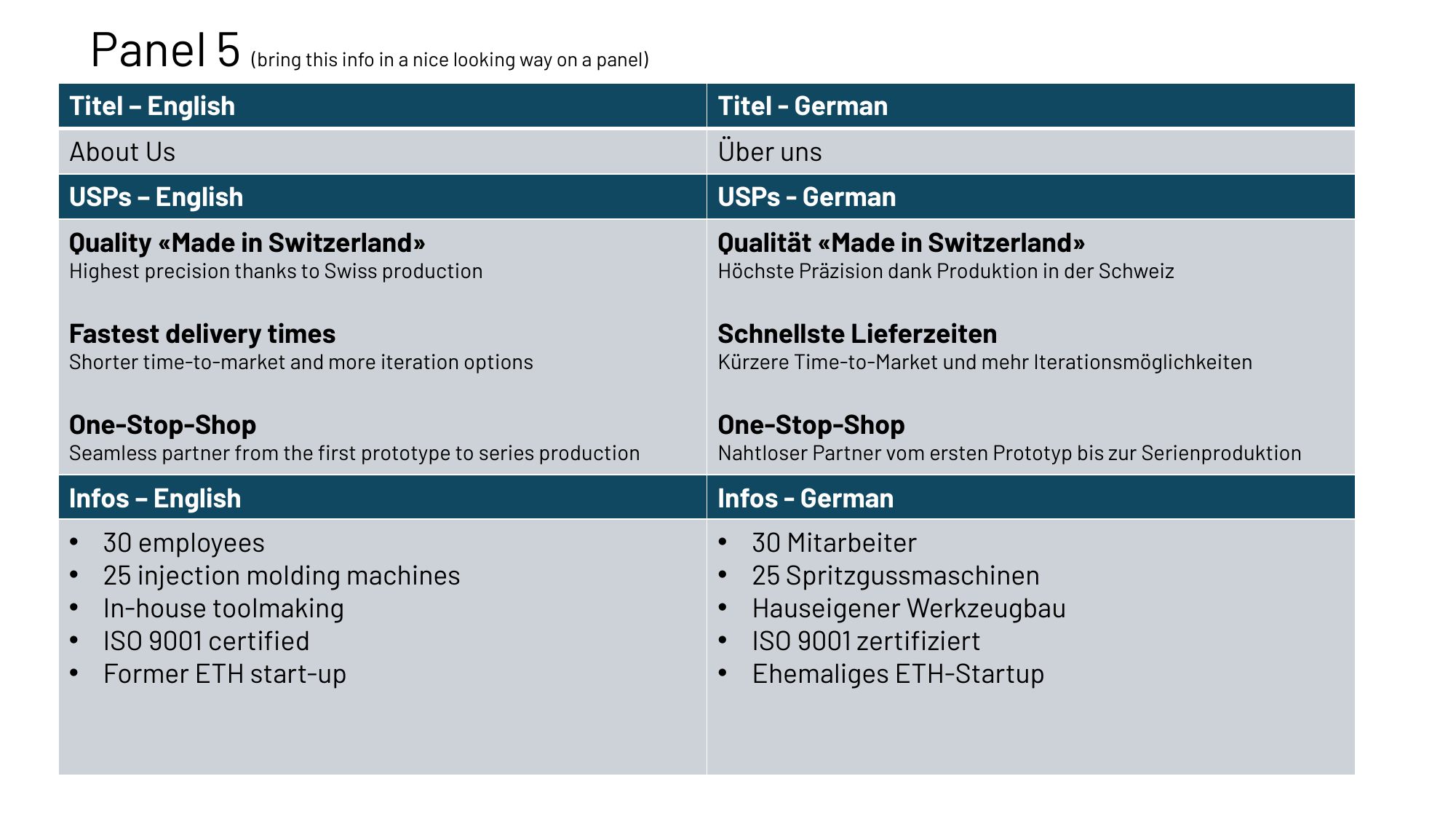

# Panel 5 (bring this info in a nice looking way on a panel)
| Titel – English | Titel - German |
| --- | --- |
| About Us | Über uns |
| USPs – English | USPs - German |
| Quality «Made in Switzerland» Highest precision thanks to Swiss production Fastest delivery times Shorter time-to-market and more iteration options One-Stop-Shop Seamless partner from the first prototype to series production | Qualität «Made in Switzerland» Höchste Präzision dank Produktion in der Schweiz Schnellste Lieferzeiten Kürzere Time-to-Market und mehr Iterationsmöglichkeiten One-Stop-Shop Nahtloser Partner vom ersten Prototyp bis zur Serienproduktion |
| Infos – English | Infos - German |
| 30 employees 25 injection molding machines In-house toolmaking ISO 9001 certified Former ETH start-up | 30 Mitarbeiter 25 Spritzgussmaschinen Hauseigener Werkzeugbau ISO 9001 zertifiziert Ehemaliges ETH-Startup |